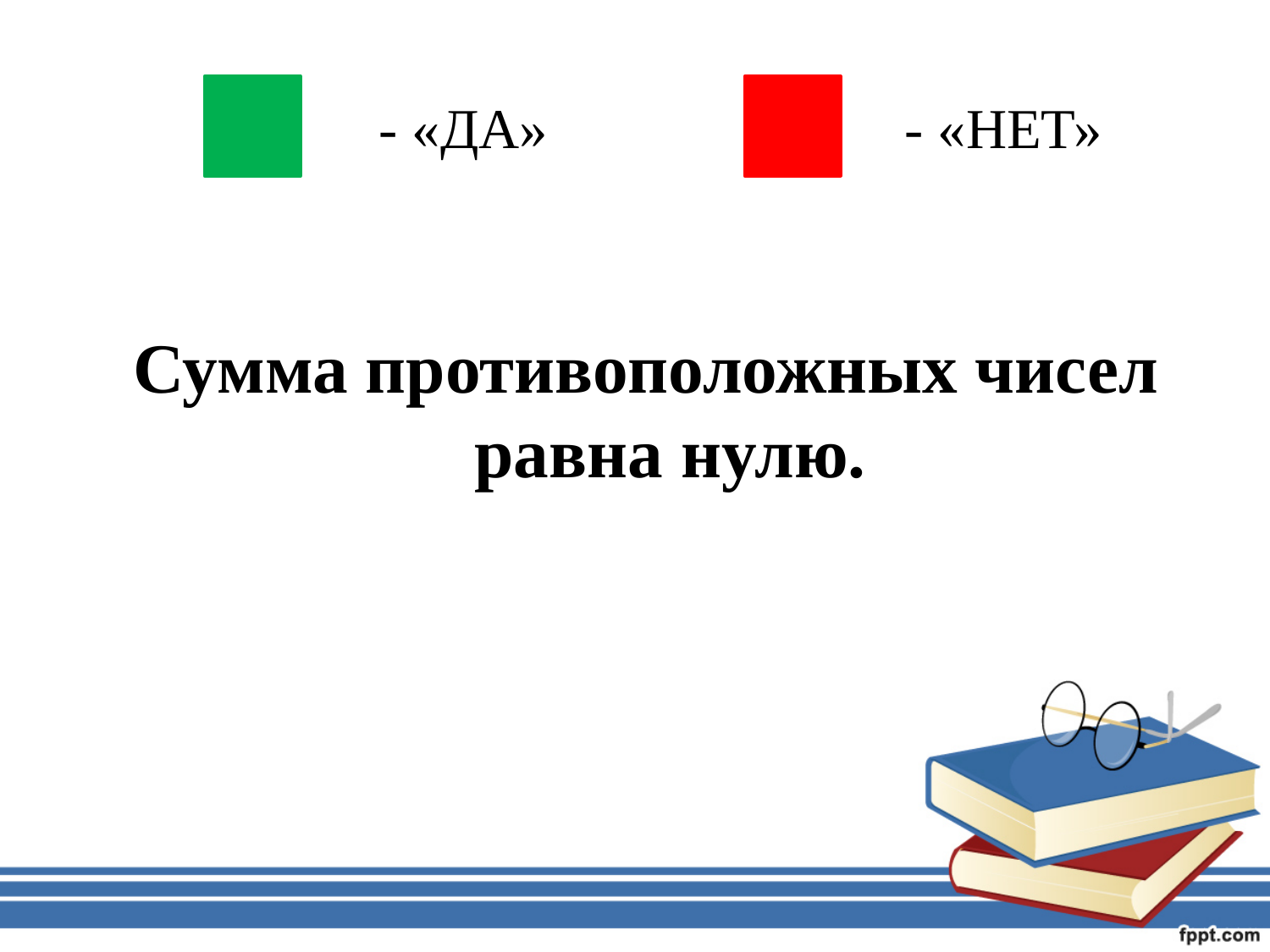

- «ДА»
- «НЕТ»
Сумма противоположных чисел равна нулю.